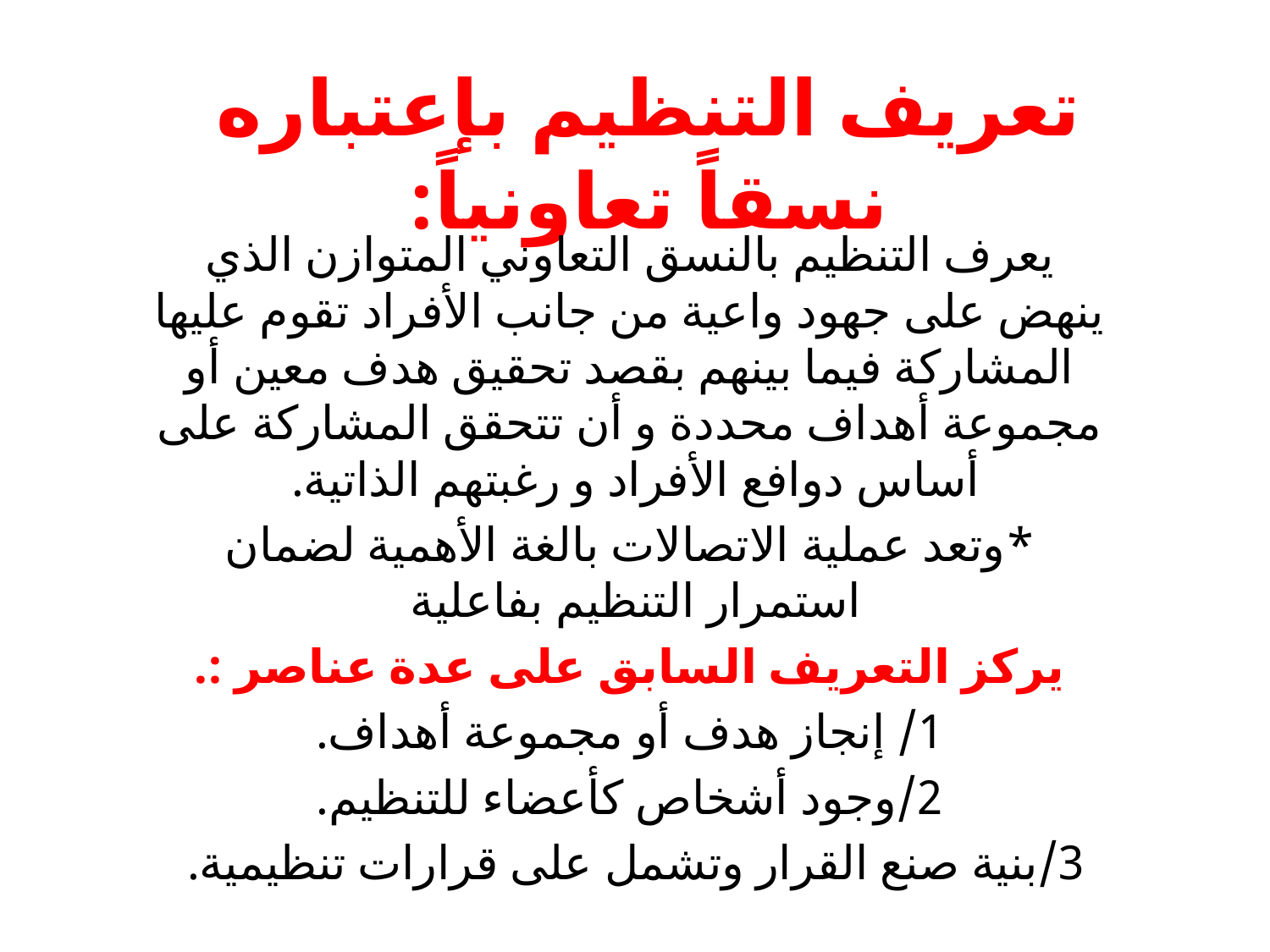

# تعريف التنظيم بإعتباره نسقاً تعاونياً:
يعرف التنظيم بالنسق التعاوني المتوازن الذي ينهض على جهود واعية من جانب الأفراد تقوم عليها المشاركة فيما بينهم بقصد تحقيق هدف معين أو مجموعة أهداف محددة و أن تتحقق المشاركة على أساس دوافع الأفراد و رغبتهم الذاتية.
*وتعد عملية الاتصالات بالغة الأهمية لضمان استمرار التنظيم بفاعلية
يركز التعريف السابق على عدة عناصر :.
1/ إنجاز هدف أو مجموعة أهداف.
2/وجود أشخاص كأعضاء للتنظيم.
3/بنية صنع القرار وتشمل على قرارات تنظيمية.